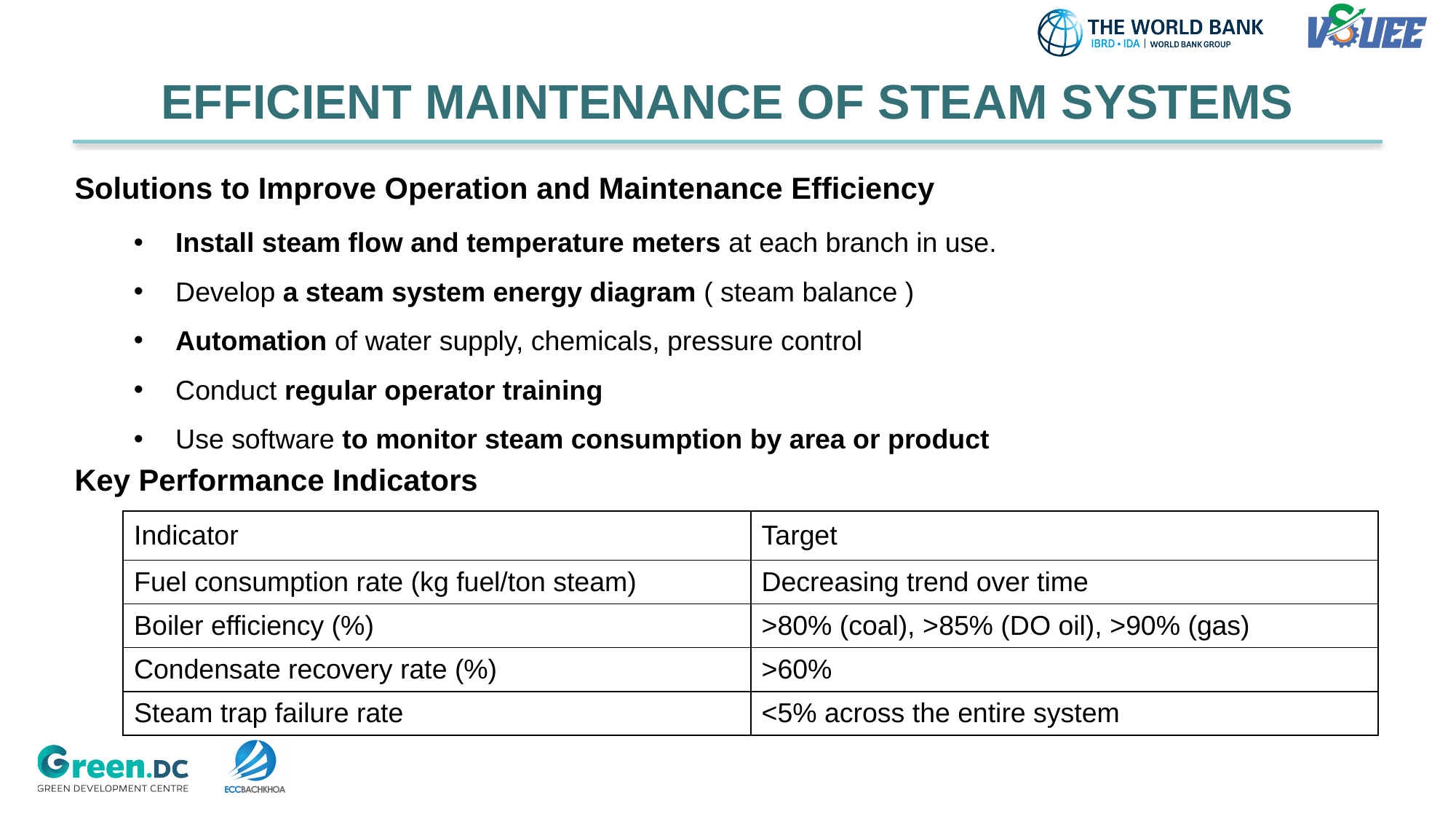

EFFICIENT MAINTENANCE OF STEAM SYSTEMS

Solutions to Improve Operation and Maintenance Efficiency

 Install steam flow and temperature meters at each branch in use.
 Develop a steam system energy diagram ( steam balance )
 Automation of water supply, chemicals, pressure control
 Conduct regular operator training
 Use software to monitor steam consumption by area or product
Key Performance Indicators
| Indicator | Target |
| --- | --- |
| Fuel consumption rate (kg fuel/ton steam) | Decreasing trend over time |
| Boiler efficiency (%) | >80% (coal), >85% (DO oil), >90% (gas) |
| Condensate recovery rate (%) | >60% |
| Steam trap failure rate | <5% across the entire system |